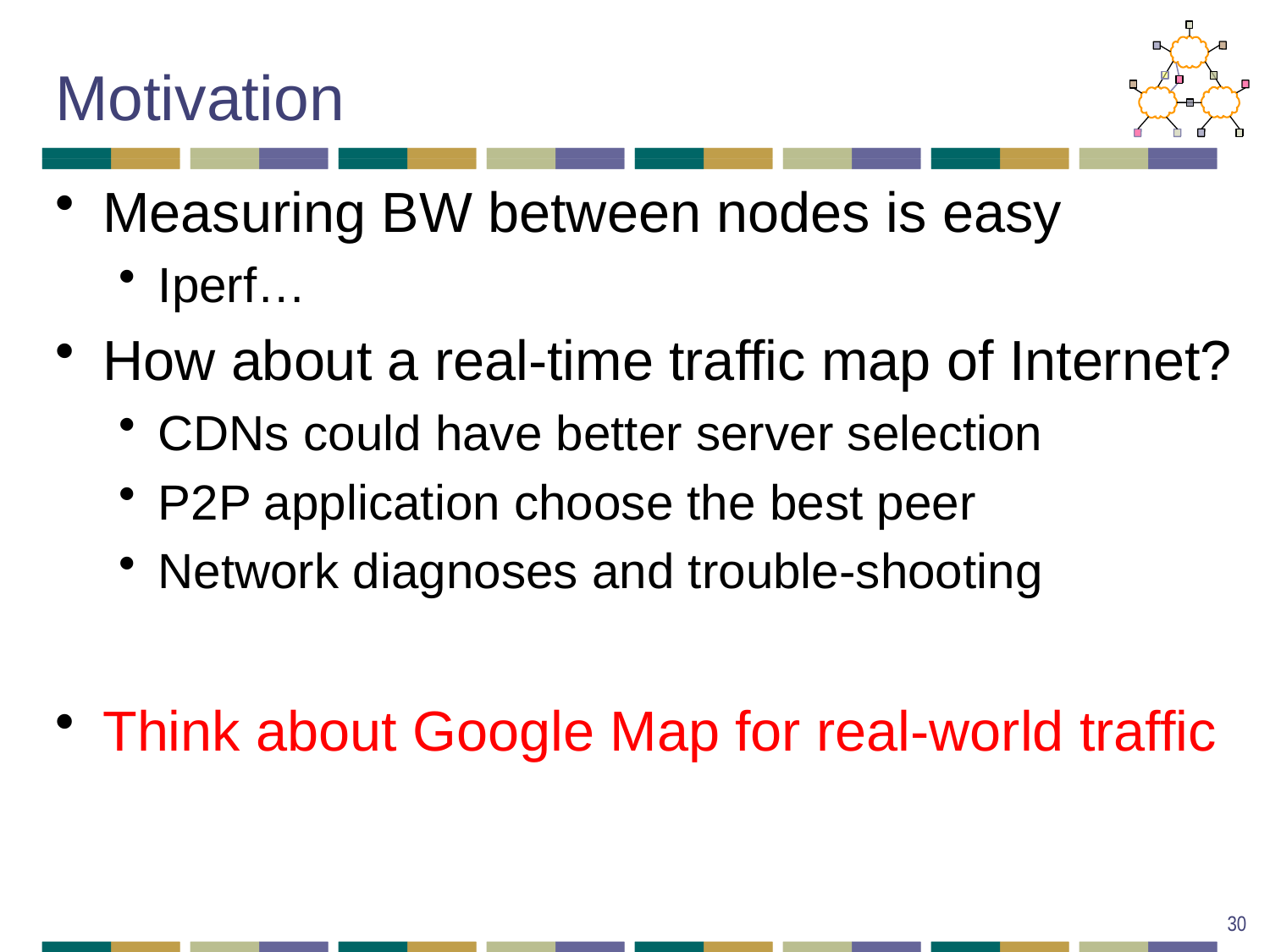

# Motivation
Measuring BW between nodes is easy
Iperf…
How about a real-time traffic map of Internet?
CDNs could have better server selection
P2P application choose the best peer
Network diagnoses and trouble-shooting

Think about Google Map for real-world traffic
30